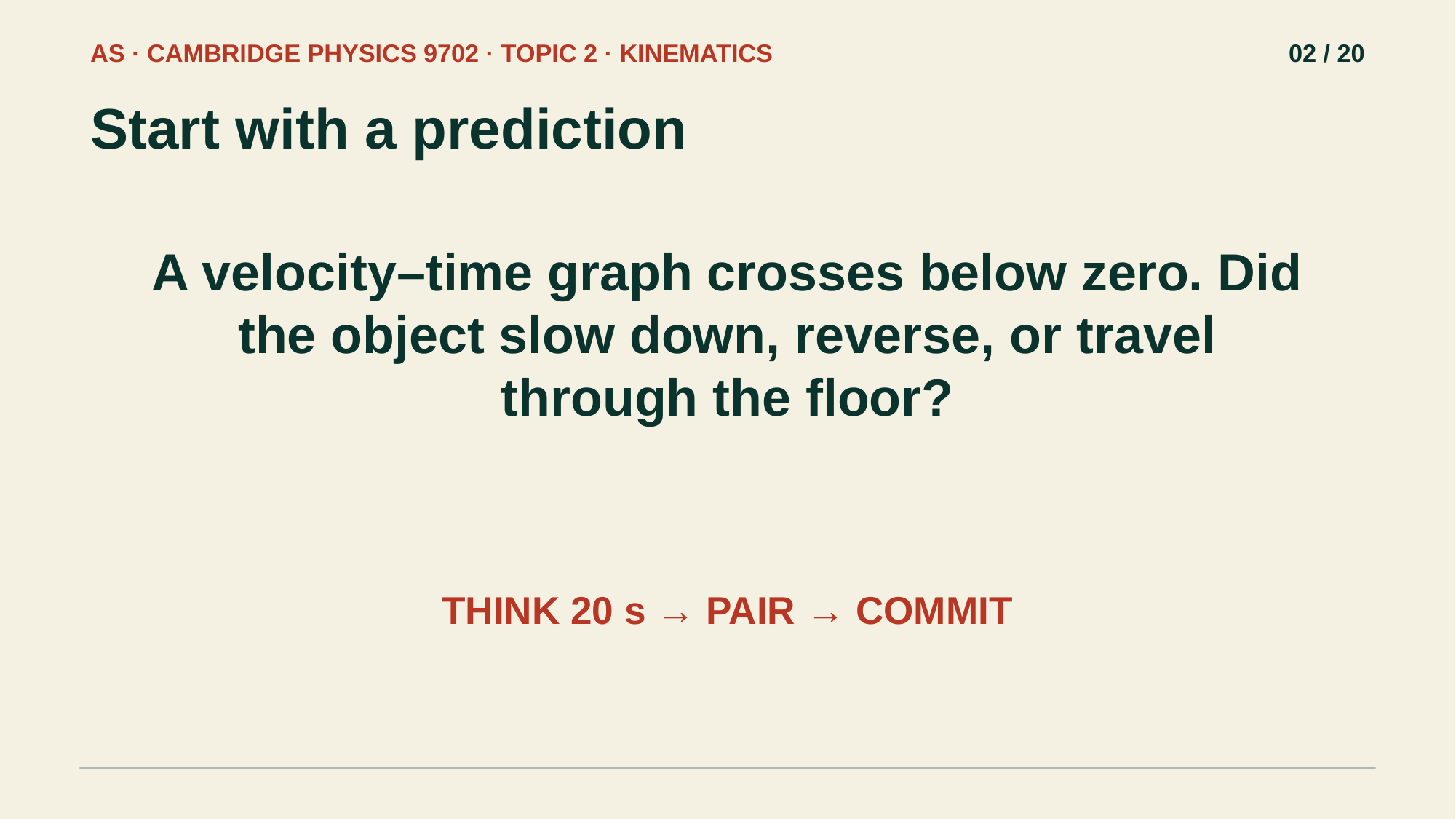

AS · CAMBRIDGE PHYSICS 9702 · TOPIC 2 · KINEMATICS
02 / 20
Start with a prediction
A velocity–time graph crosses below zero. Did the object slow down, reverse, or travel through the floor?
THINK 20 s → PAIR → COMMIT